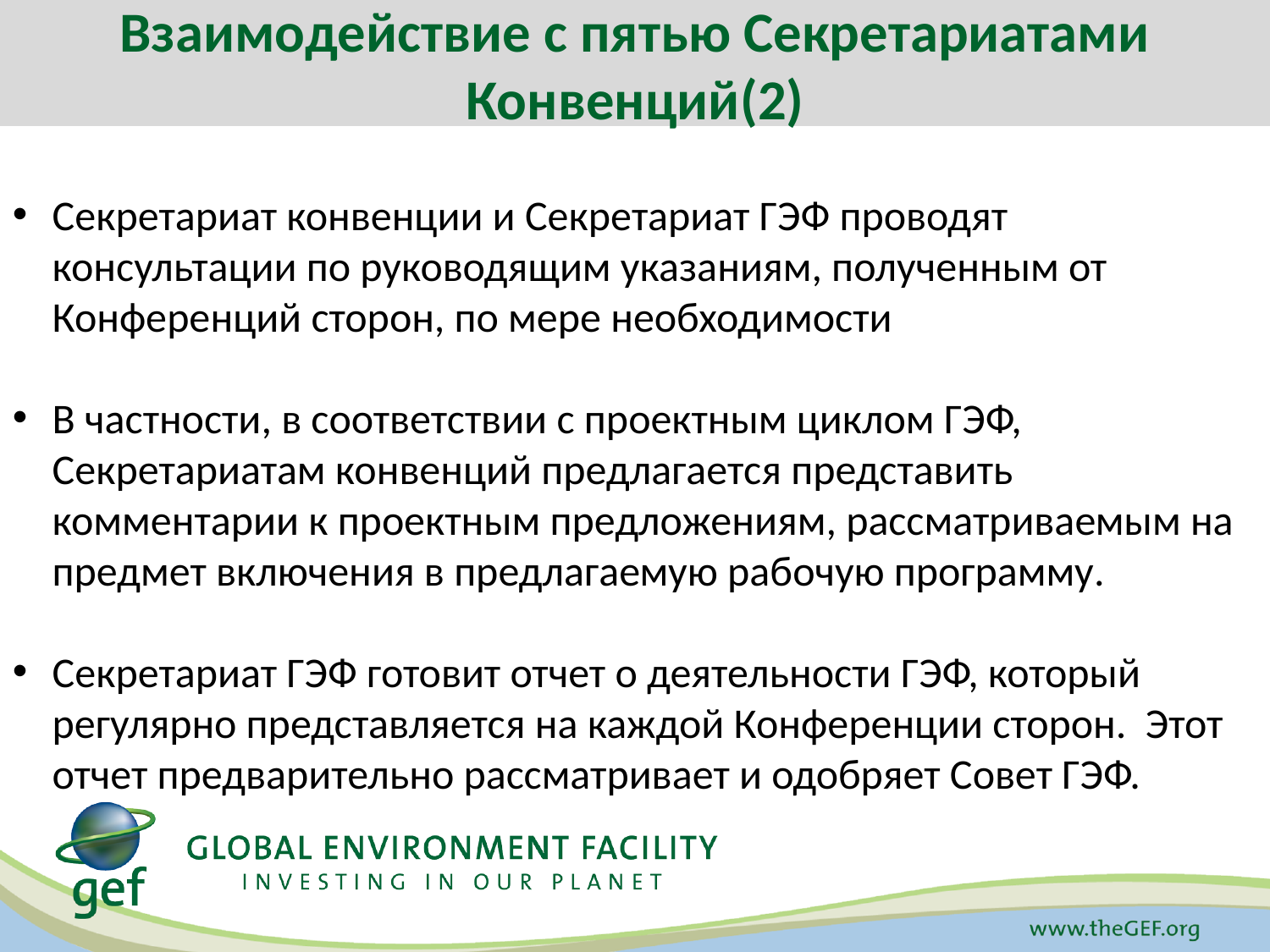

Взаимодействие с пятью Секретариатами Конвенций(2)
Секретариат конвенции и Секретариат ГЭФ проводят консультации по руководящим указаниям, полученным от Конференций сторон, по мере необходимости

В частности, в соответствии с проектным циклом ГЭФ, Секретариатам конвенций предлагается представить комментарии к проектным предложениям, рассматриваемым на предмет включения в предлагаемую рабочую программу.

Секретариат ГЭФ готовит отчет о деятельности ГЭФ, который регулярно представляется на каждой Конференции сторон.  Этот отчет предварительно рассматривает и одобряет Совет ГЭФ.